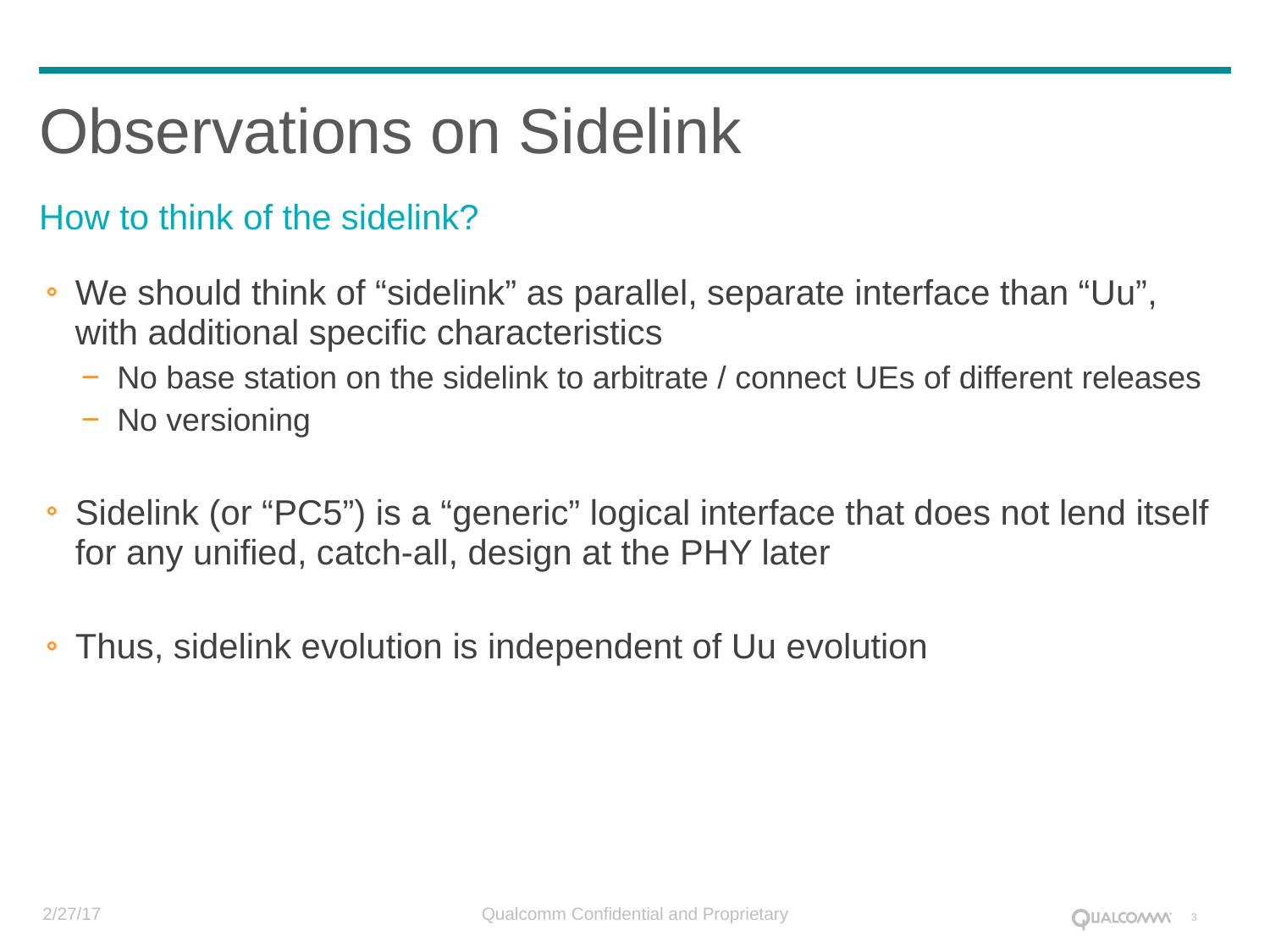

# Observations on Sidelink
How to think of the sidelink?
We should think of “sidelink” as parallel, separate interface than “Uu”, with additional specific characteristics
No base station on the sidelink to arbitrate / connect UEs of different releases
No versioning

Sidelink (or “PC5”) is a “generic” logical interface that does not lend itself for any unified, catch-all, design at the PHY later

Thus, sidelink evolution is independent of Uu evolution